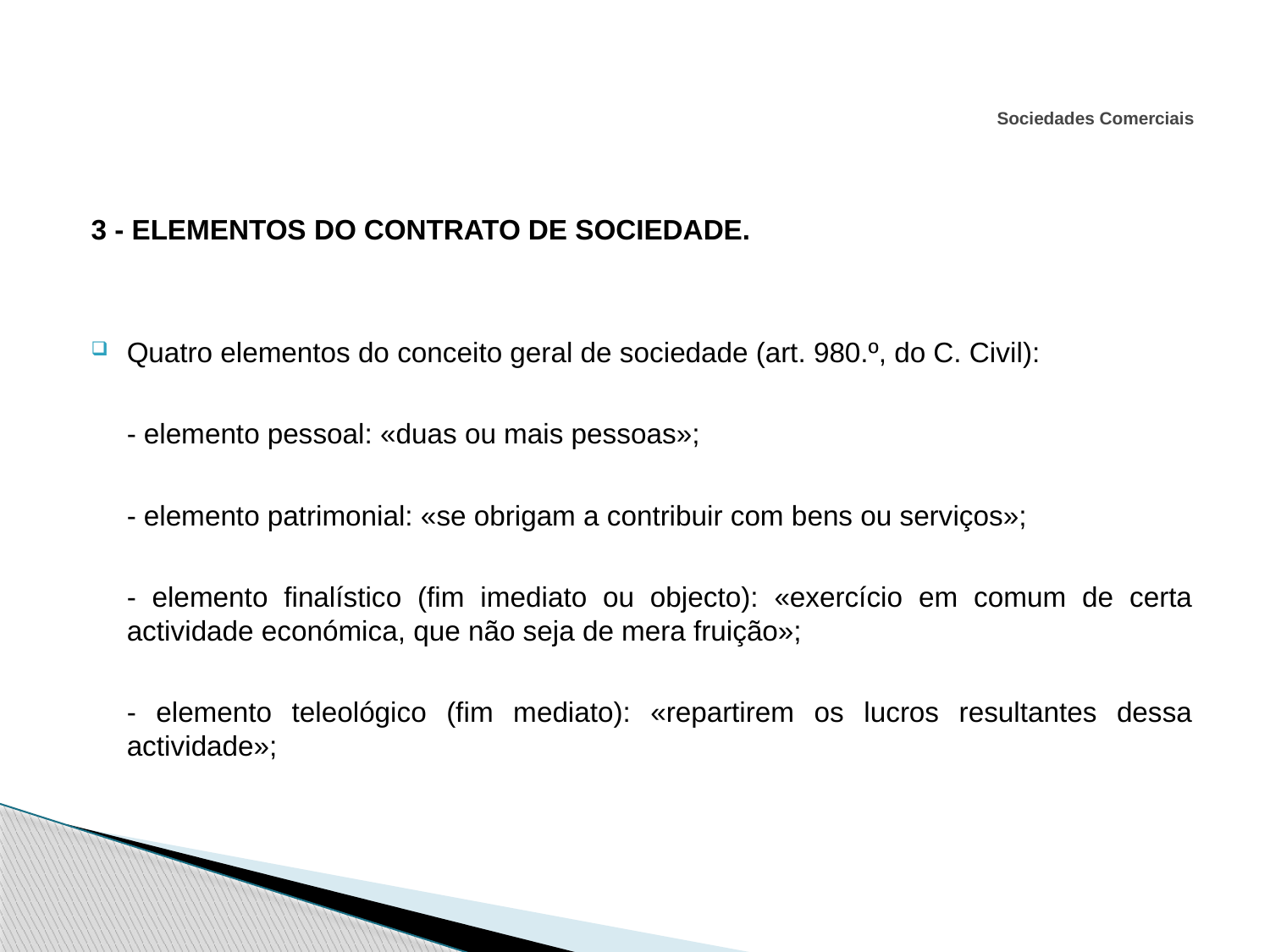

# Sociedades Comerciais
3 - ELEMENTOS DO CONTRATO DE SOCIEDADE.

Quatro elementos do conceito geral de sociedade (art. 980.º, do C. Civil):

	- elemento pessoal: «duas ou mais pessoas»;

	- elemento patrimonial: «se obrigam a contribuir com bens ou serviços»;

	- elemento finalístico (fim imediato ou objecto): «exercício em comum de certa actividade económica, que não seja de mera fruição»;

	- elemento teleológico (fim mediato): «repartirem os lucros resultantes dessa actividade»;